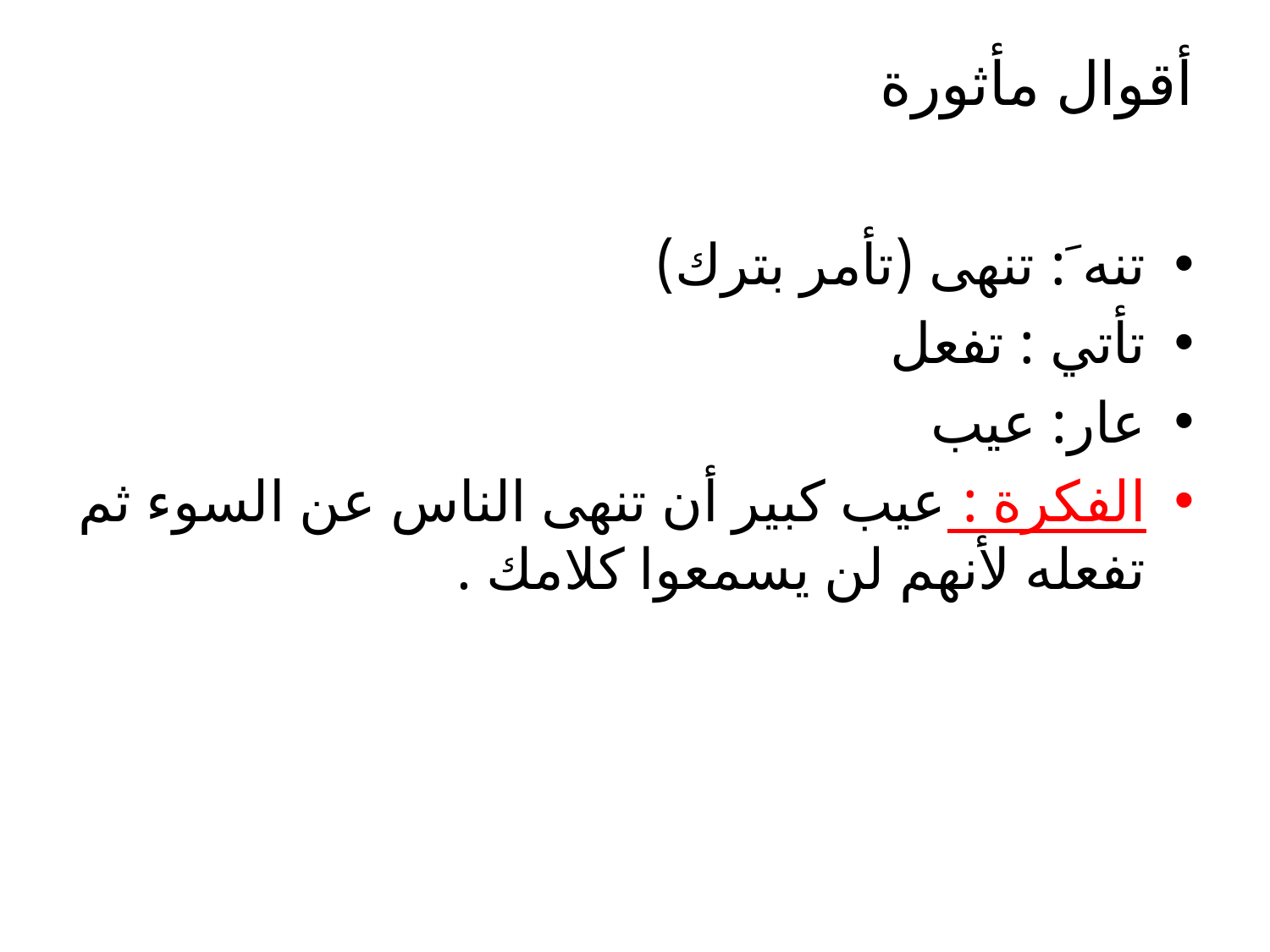

# أقوال مأثورة
تنه َ: تنهى (تأمر بترك)
تأتي : تفعل
عار: عيب
الفكرة : عيب كبير أن تنهى الناس عن السوء ثم تفعله لأنهم لن يسمعوا كلامك .